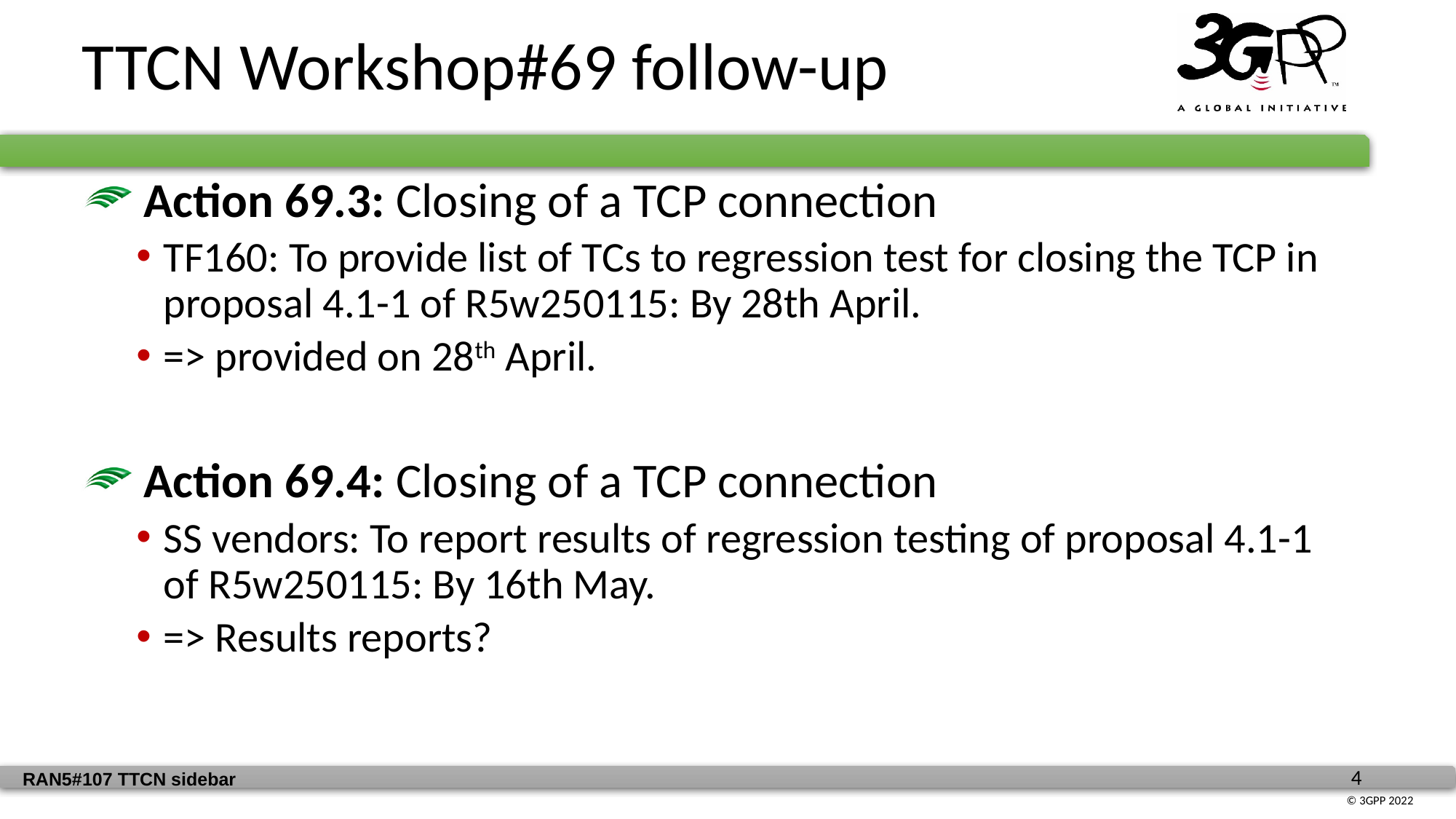

TTCN Workshop#69 follow-up
 Action 69.3: Closing of a TCP connection
TF160: To provide list of TCs to regression test for closing the TCP in proposal 4.1-1 of R5w250115: By 28th April.
=> provided on 28th April.

 Action 69.4: Closing of a TCP connection
SS vendors: To report results of regression testing of proposal 4.1-1 of R5w250115: By 16th May.
=> Results reports?